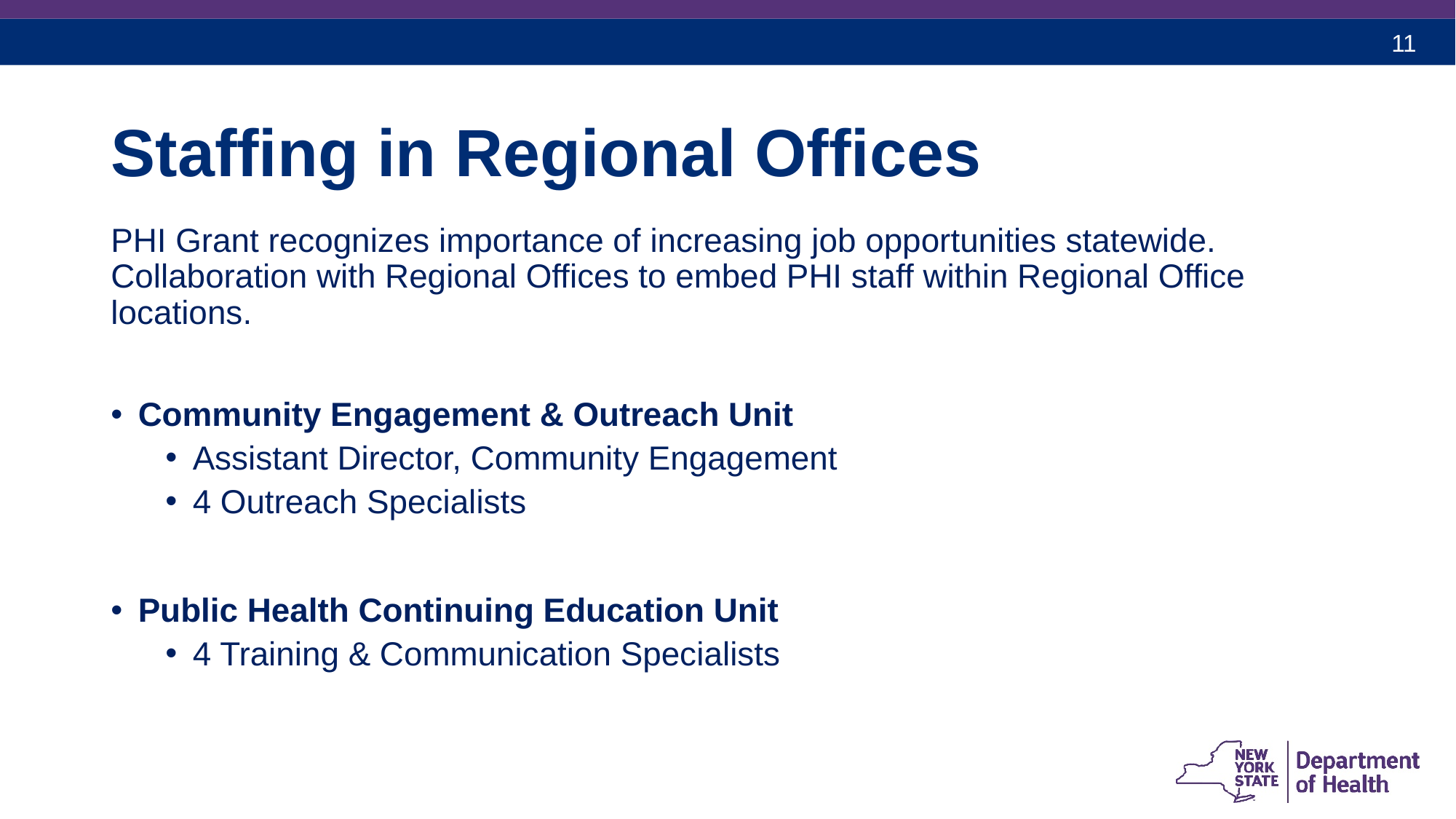

# Staffing in Regional Offices
PHI Grant recognizes importance of increasing job opportunities statewide. Collaboration with Regional Offices to embed PHI staff within Regional Office locations.

Community Engagement & Outreach Unit
Assistant Director, Community Engagement
4 Outreach Specialists

Public Health Continuing Education Unit
4 Training & Communication Specialists